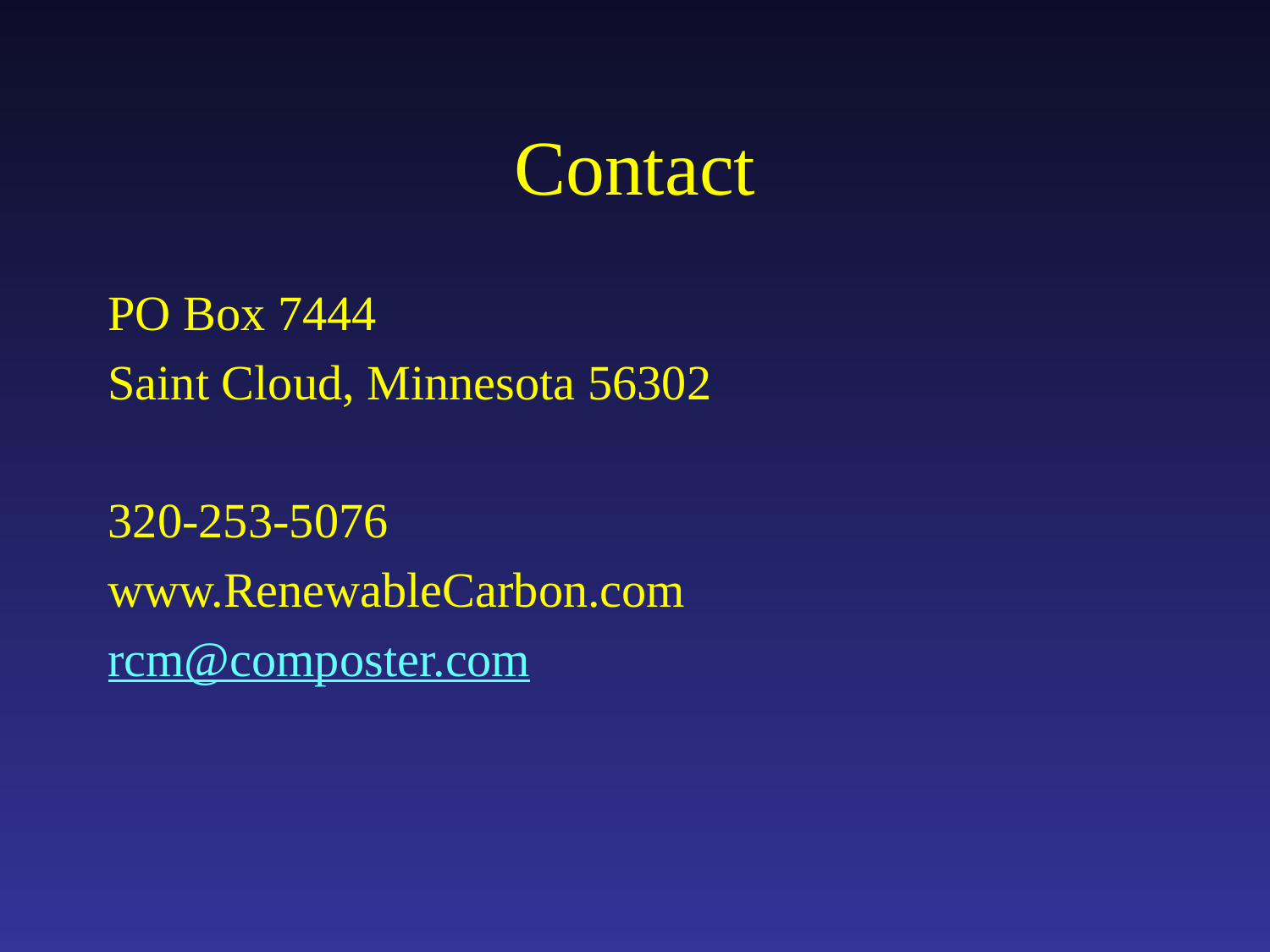

# Contact
PO Box 7444
Saint Cloud, Minnesota 56302

320-253-5076
www.RenewableCarbon.com
rcm@composter.com